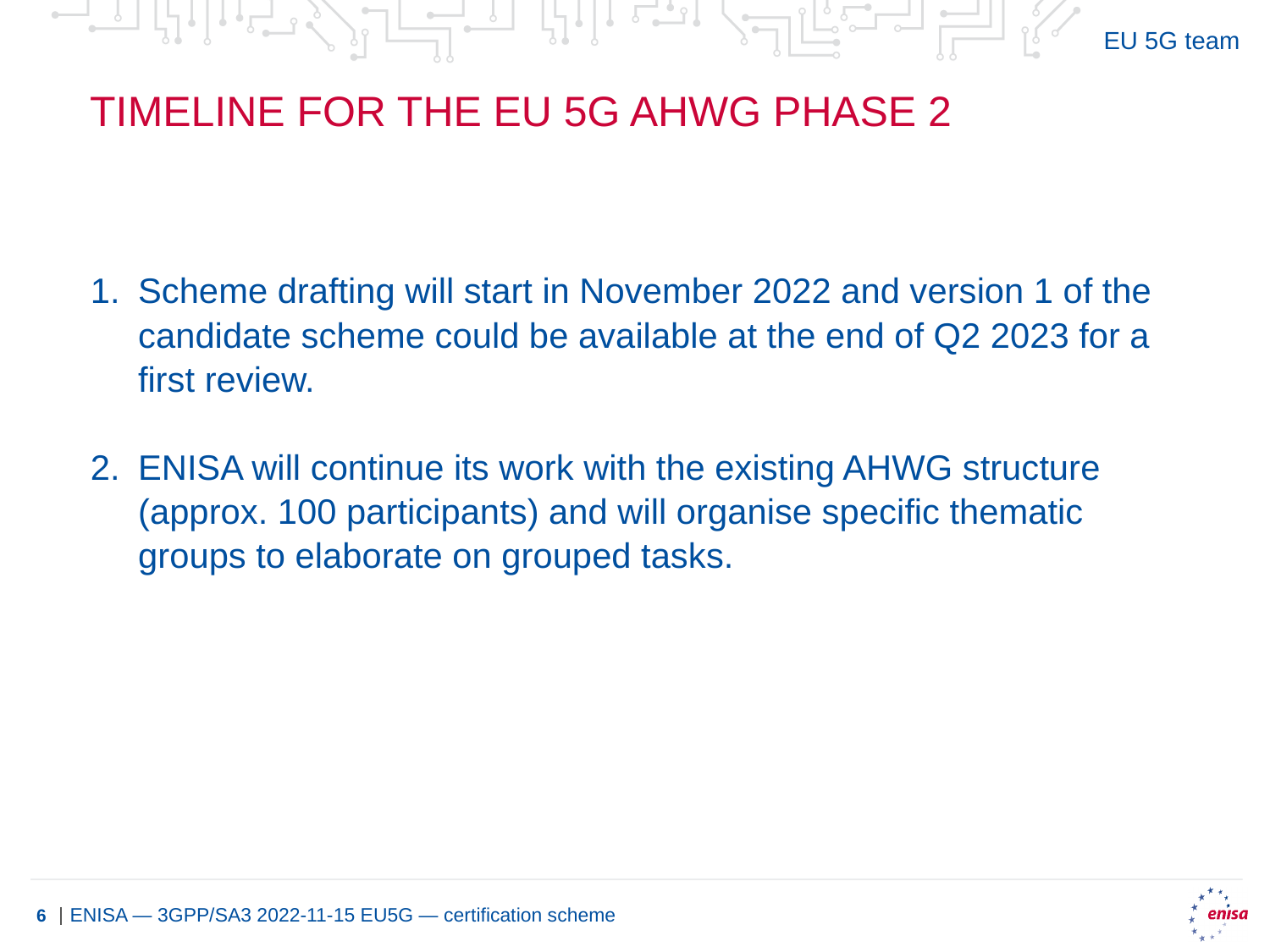

EU 5G team

# Timeline for the eu 5g ahwg phase 2
Scheme drafting will start in November 2022 and version 1 of the candidate scheme could be available at the end of Q2 2023 for a first review.

ENISA will continue its work with the existing AHWG structure (approx. 100 participants) and will organise specific thematic groups to elaborate on grouped tasks.

ENISA ― 3GPP/SA3 2022-11-15 EU5G ― certification scheme